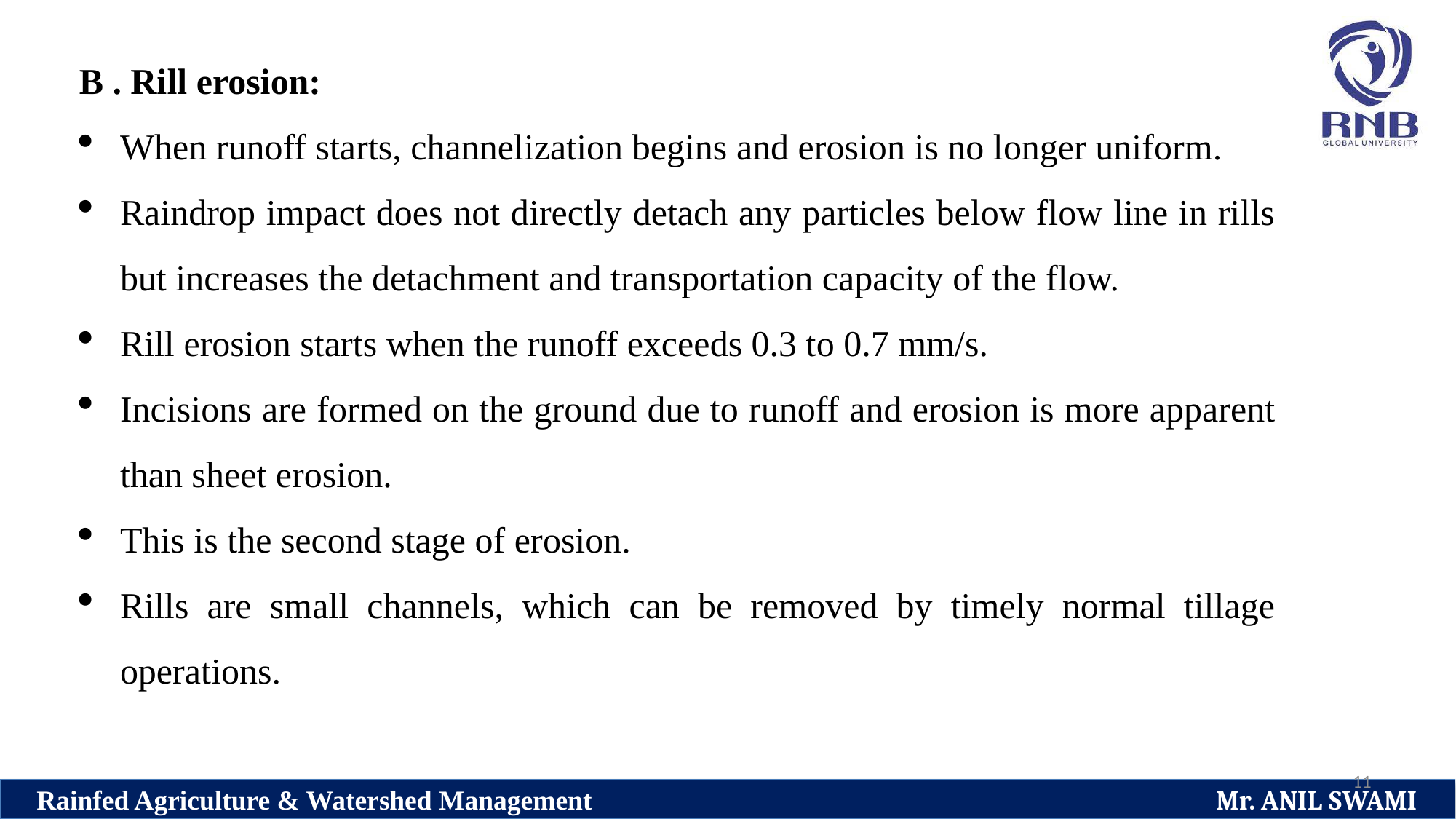

B . Rill erosion:
When runoff starts, channelization begins and erosion is no longer uniform.
Raindrop impact does not directly detach any particles below flow line in rills but increases the detachment and transportation capacity of the flow.
Rill erosion starts when the runoff exceeds 0.3 to 0.7 mm/s.
Incisions are formed on the ground due to runoff and erosion is more apparent than sheet erosion.
This is the second stage of erosion.
Rills are small channels, which can be removed by timely normal tillage operations.
11